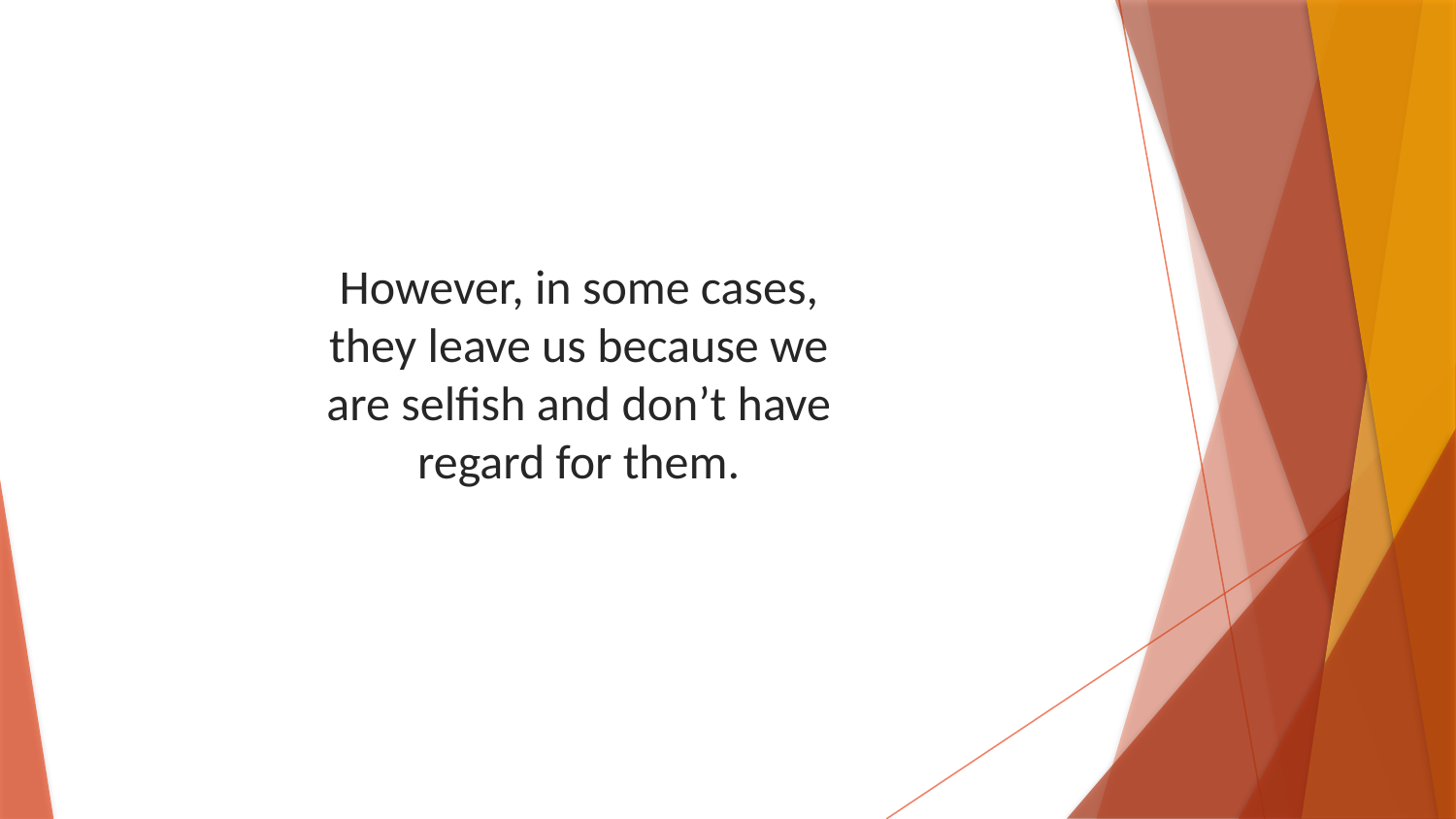

However, in some cases, they leave us because we are selfish and don’t have regard for them.